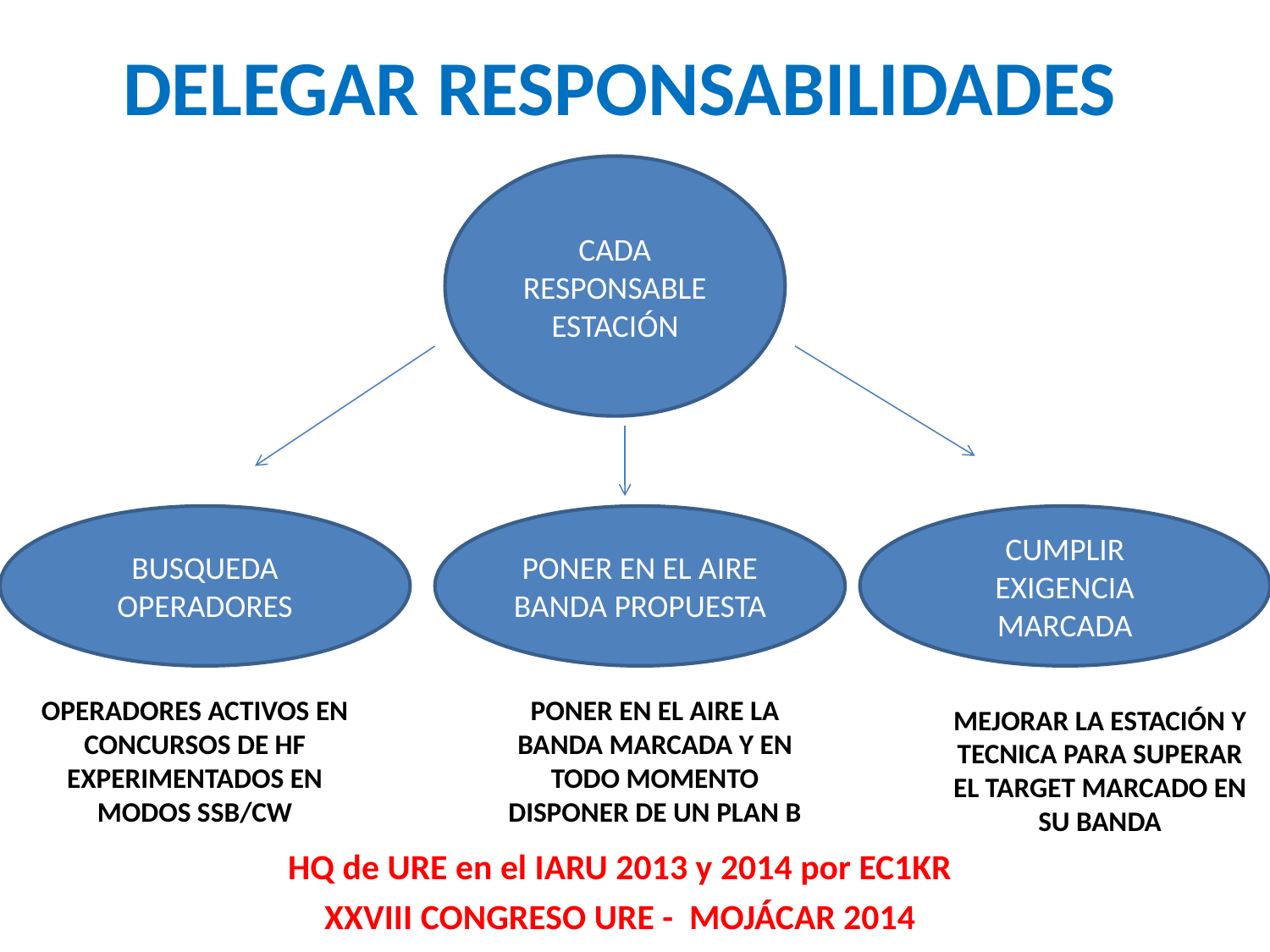

# DELEGAR RESPONSABILIDADES

CADA RESPONSABLE ESTACIÓN
BUSQUEDA OPERADORES
PONER EN EL AIRE BANDA PROPUESTA
CUMPLIR EXIGENCIA MARCADA
OPERADORES ACTIVOS EN CONCURSOS DE HF EXPERIMENTADOS EN MODOS SSB/CW
PONER EN EL AIRE LA BANDA MARCADA Y EN TODO MOMENTO DISPONER DE UN PLAN B
MEJORAR LA ESTACIÓN Y TECNICA PARA SUPERAR EL TARGET MARCADO EN SU BANDA
HQ de URE en el IARU 2013 y 2014 por EC1KR
XXVIII CONGRESO URE -  MOJÁCAR 2014